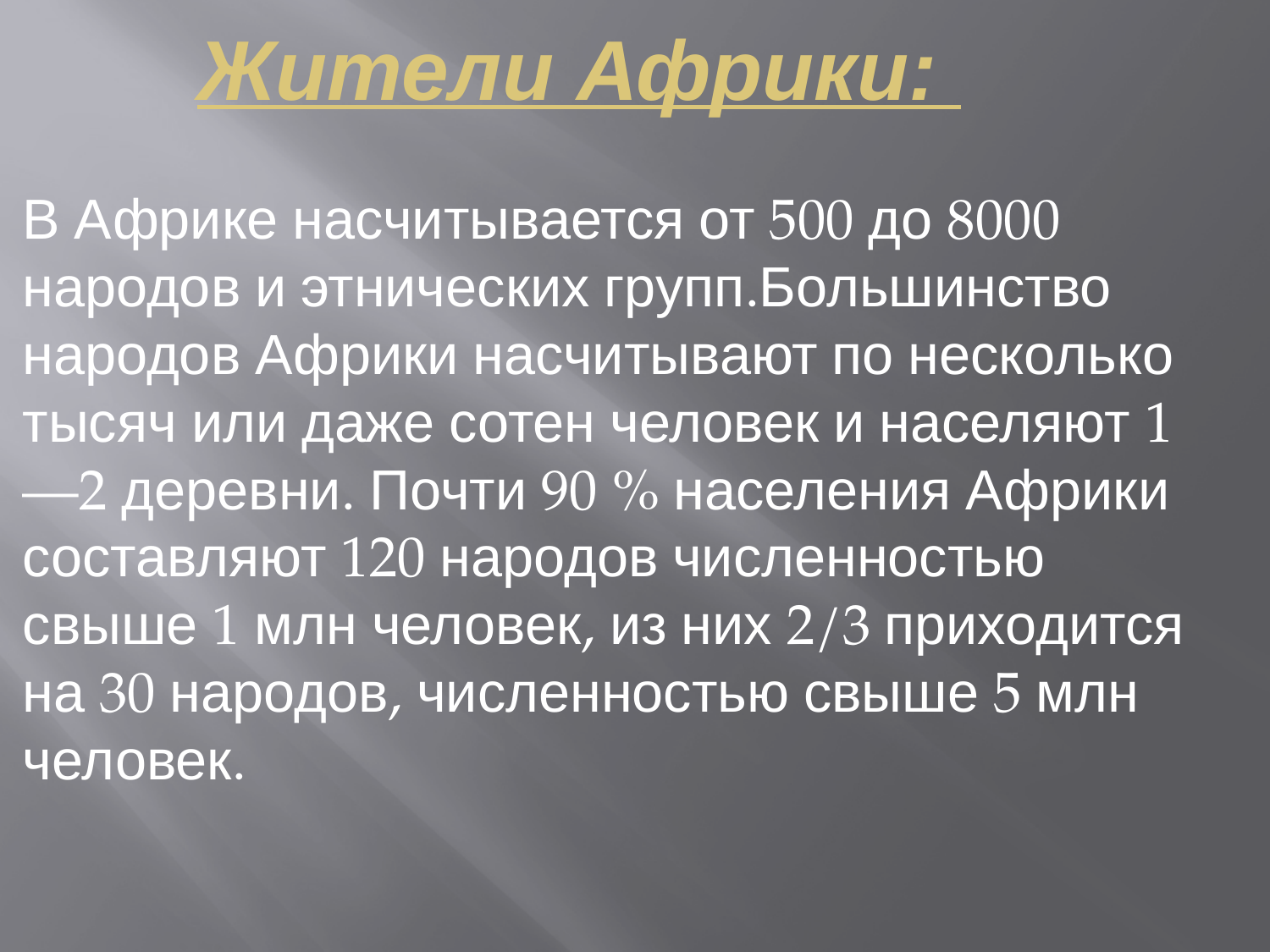

# Жители Африки:
В Африке насчитывается от 500 до 8000 народов и этнических групп.Большинство народов Африки насчитывают по несколько тысяч или даже сотен человек и населяют 1—2 деревни. Почти 90 % населения Африки составляют 120 народов численностью свыше 1 млн человек, из них 2/3 приходится на 30 народов, численностью свыше 5 млн человек.